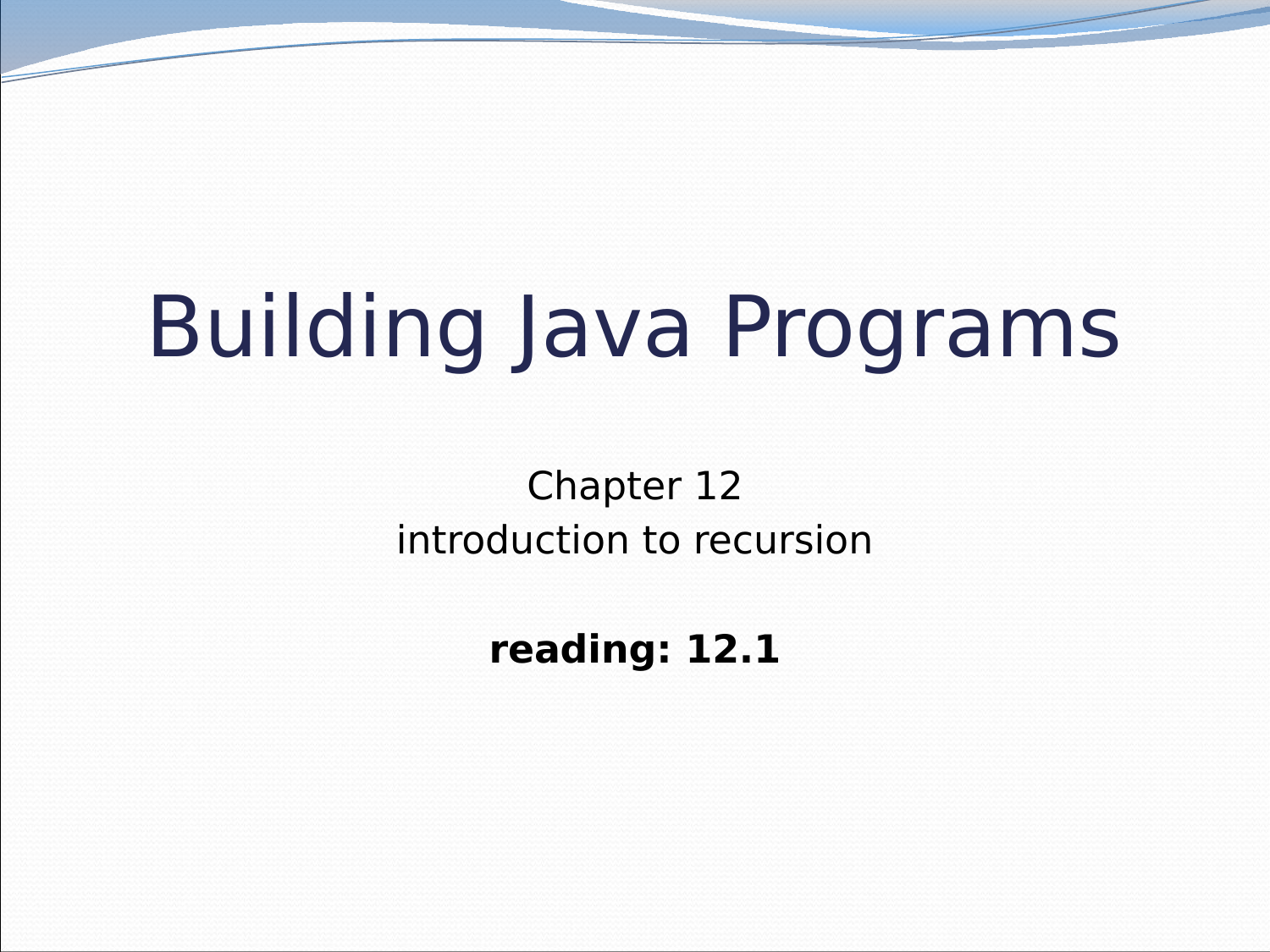

# Building Java Programs
Chapter 12
introduction to recursion

reading: 12.1